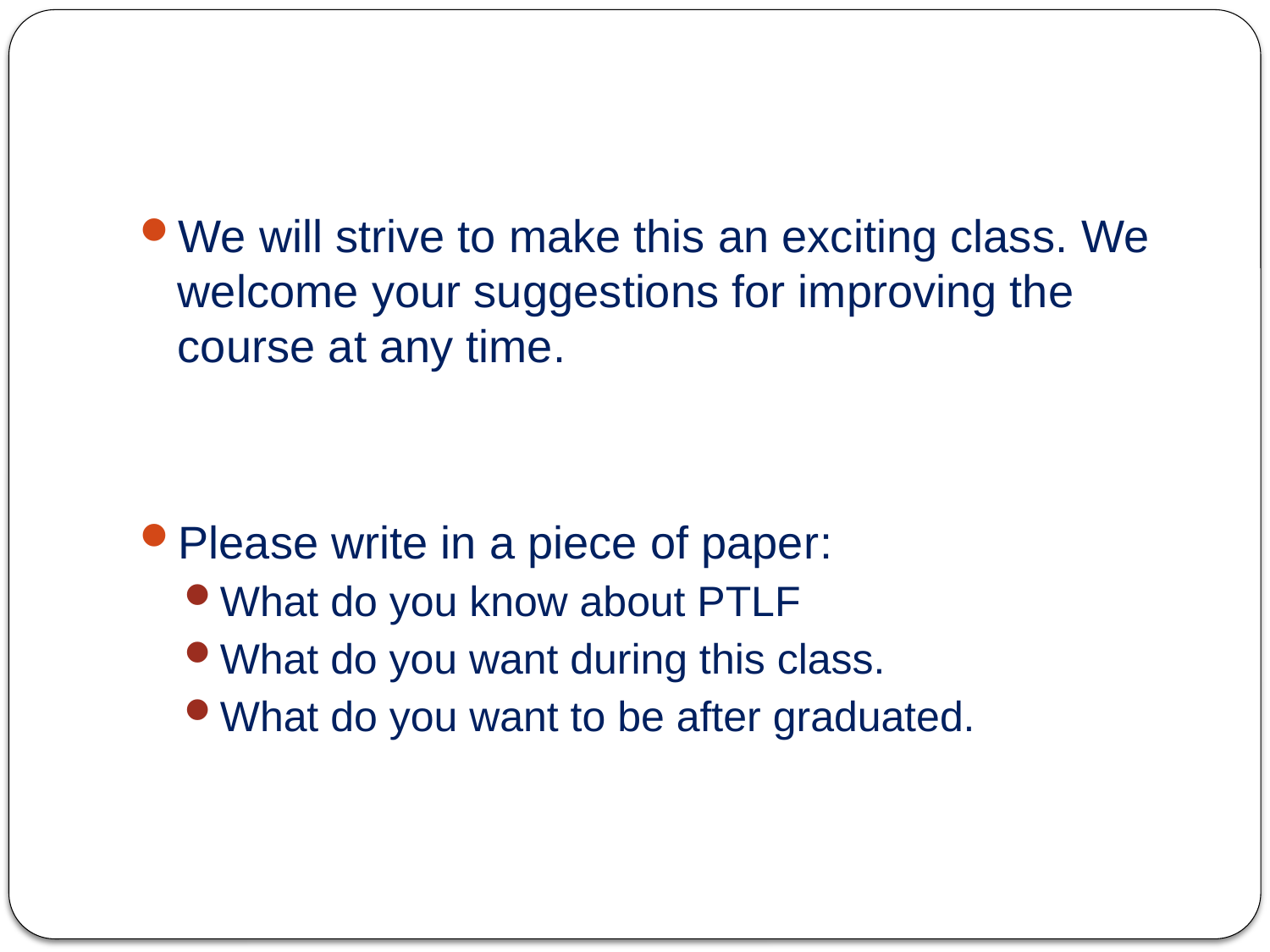

We will strive to make this an exciting class. We welcome your suggestions for improving the course at any time.

Please write in a piece of paper:
What do you know about PTLF
What do you want during this class.
What do you want to be after graduated.